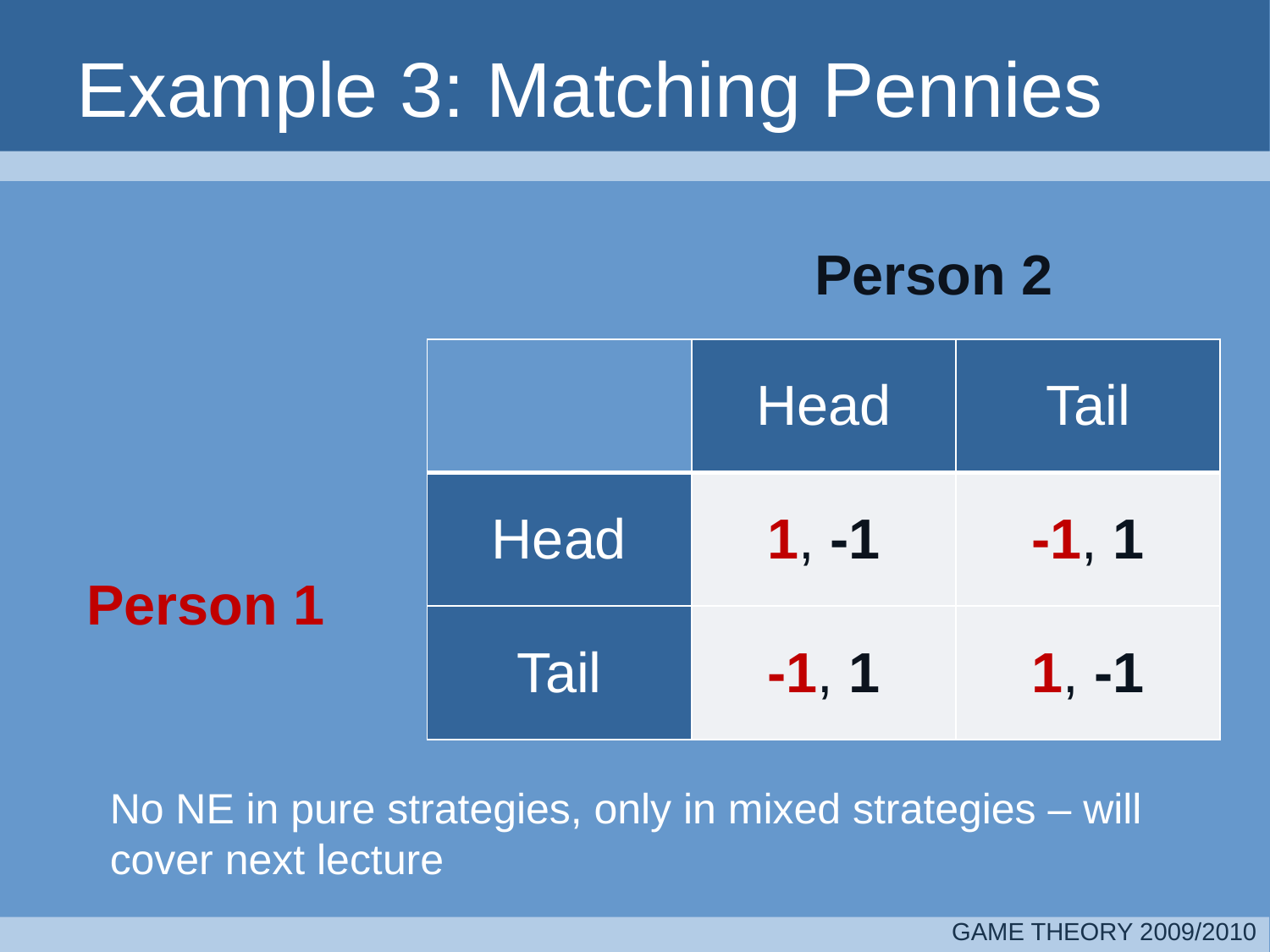

# Example 3: Matching Pennies
Person 2
|  | Head | Tail |
| --- | --- | --- |
| Head | 1, -1 | -1, 1 |
| Tail | -1, 1 | 1, -1 |
Person 1
No NE in pure strategies, only in mixed strategies – will cover next lecture
GAME THEORY 2009/2010